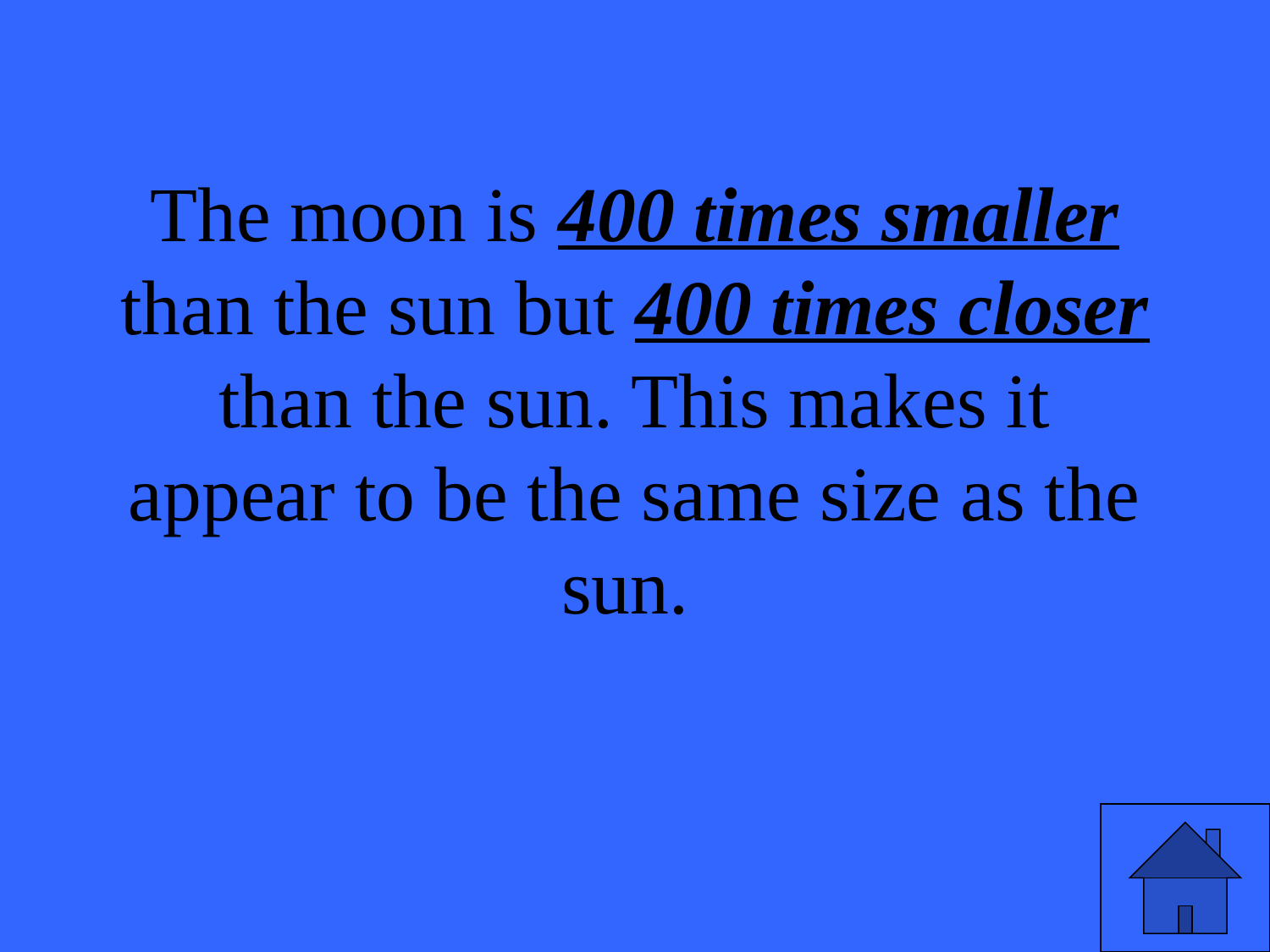

# The moon is 400 times smaller than the sun but 400 times closer than the sun. This makes it appear to be the same size as the sun.